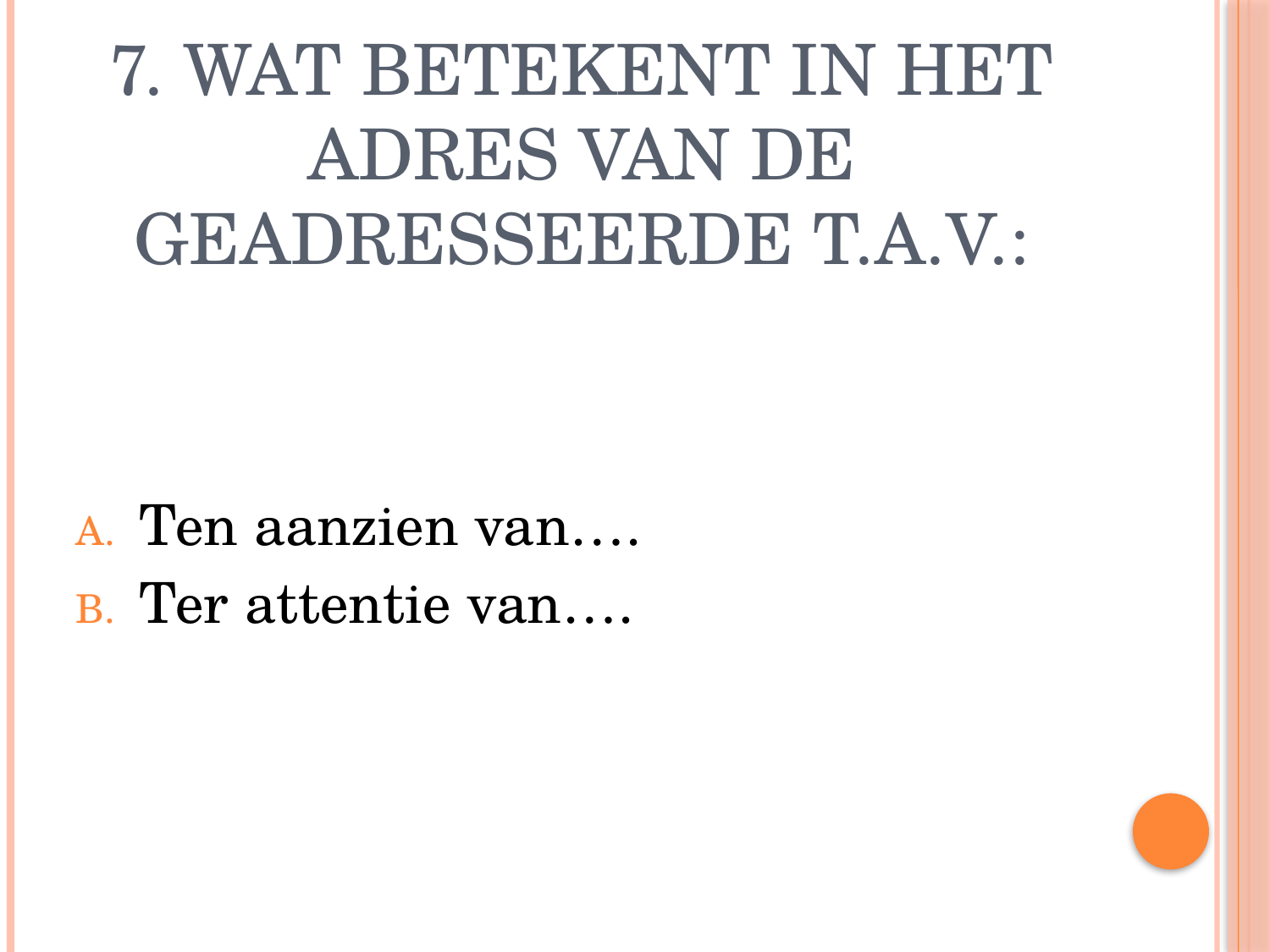

# 7. Wat betekent in het adres van de geadresseerde t.a.v.:

Ten aanzien van….
Ter attentie van….